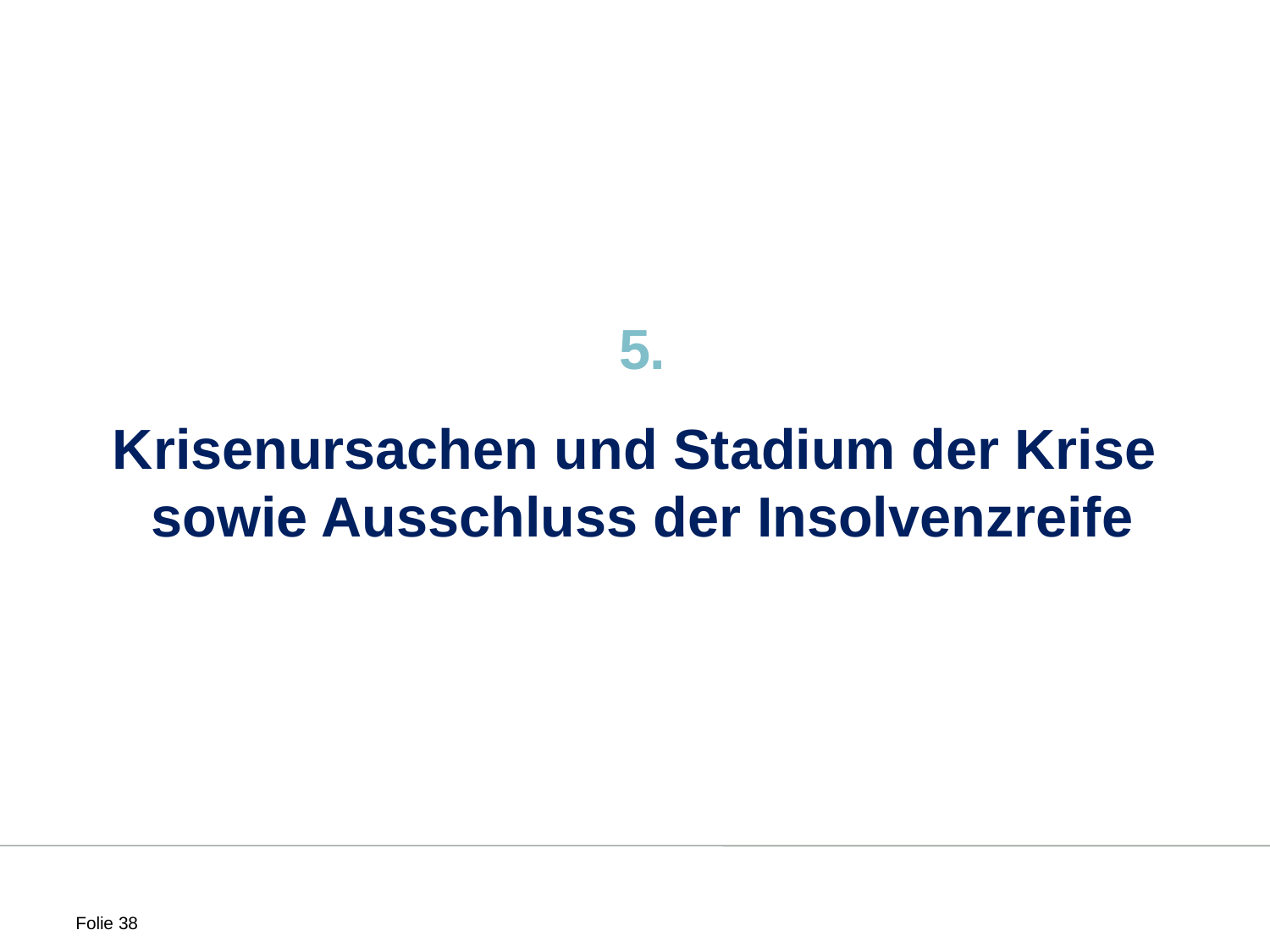

5.
Krisenursachen und Stadium der Krise
sowie Ausschluss der Insolvenzreife
 Folie 38